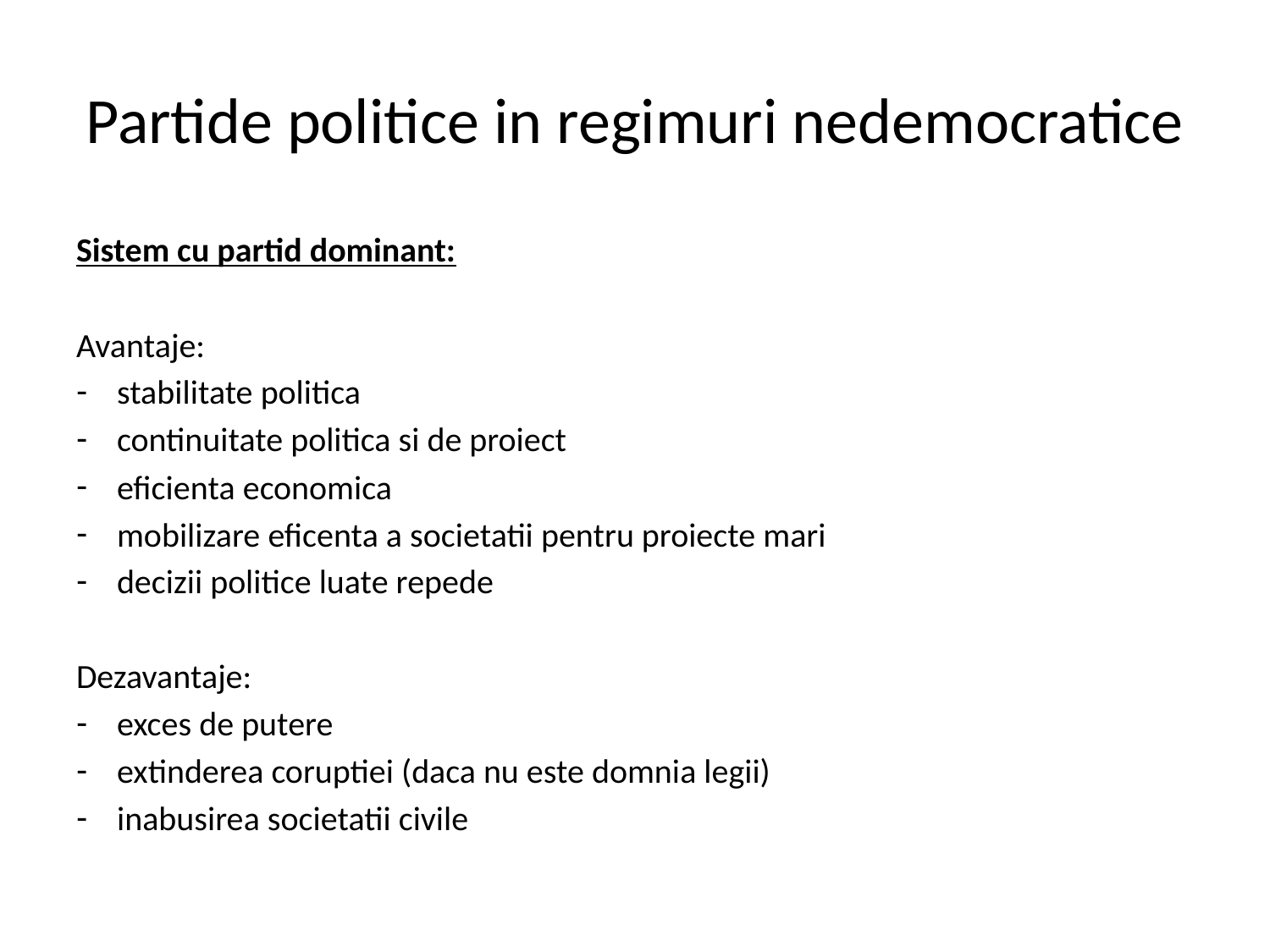

# Partide politice in regimuri nedemocratice
Sistem cu partid dominant:

Avantaje:
stabilitate politica
continuitate politica si de proiect
eficienta economica
mobilizare eficenta a societatii pentru proiecte mari
decizii politice luate repede

Dezavantaje:
exces de putere
extinderea coruptiei (daca nu este domnia legii)
inabusirea societatii civile